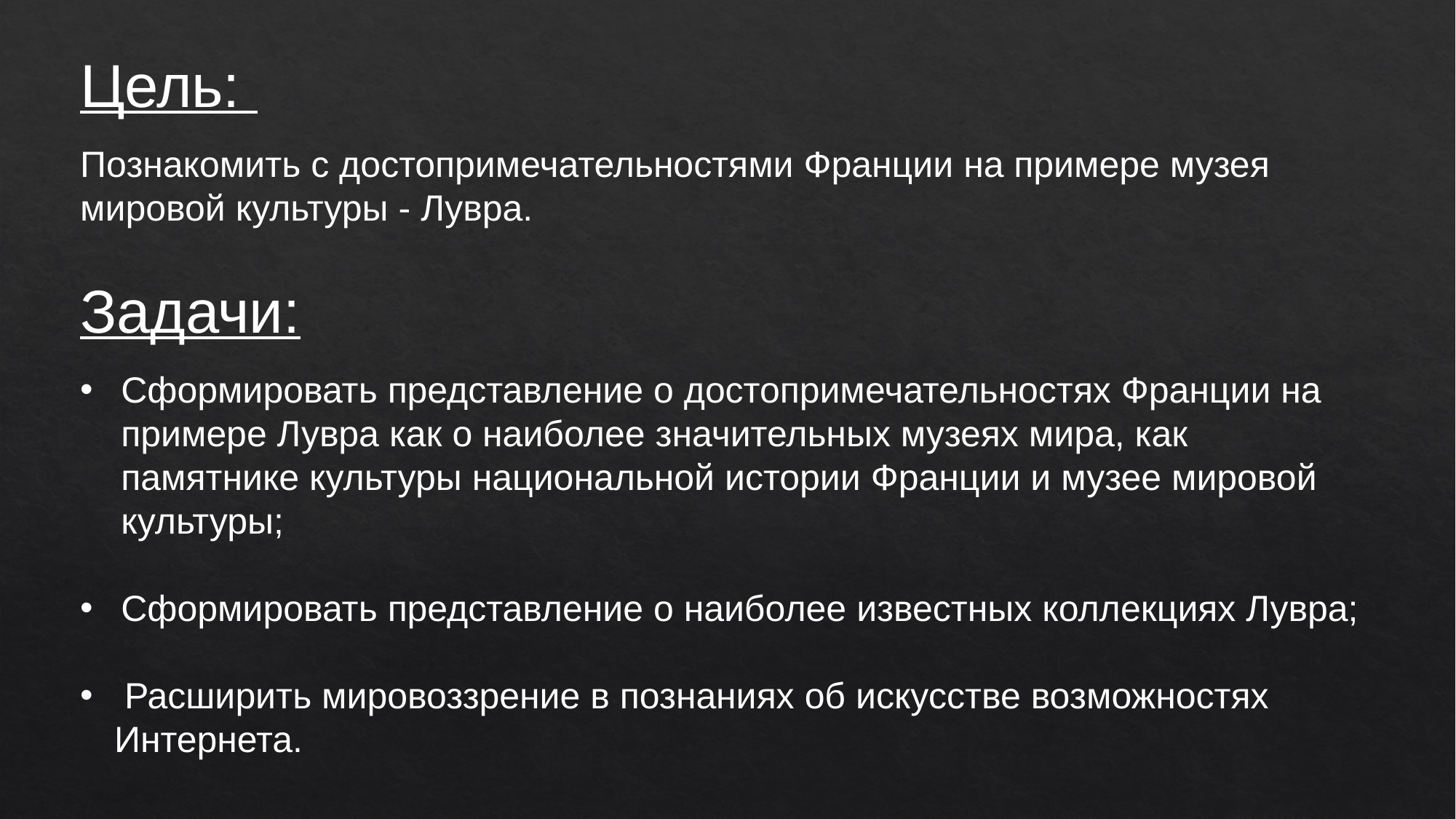

Цель:

Познакомить с достопримечательностями Франции на примере музея мировой культуры - Лувра.

Задачи:

Сформировать представление о достопримечательностях Франции на примере Лувра как о наиболее значительных музеях мира, как памятнике культуры национальной истории Франции и музее мировой культуры;

Сформировать представление о наиболее известных коллекциях Лувра;

 Расширить мировоззрение в познаниях об искусстве возможностях Интернета.